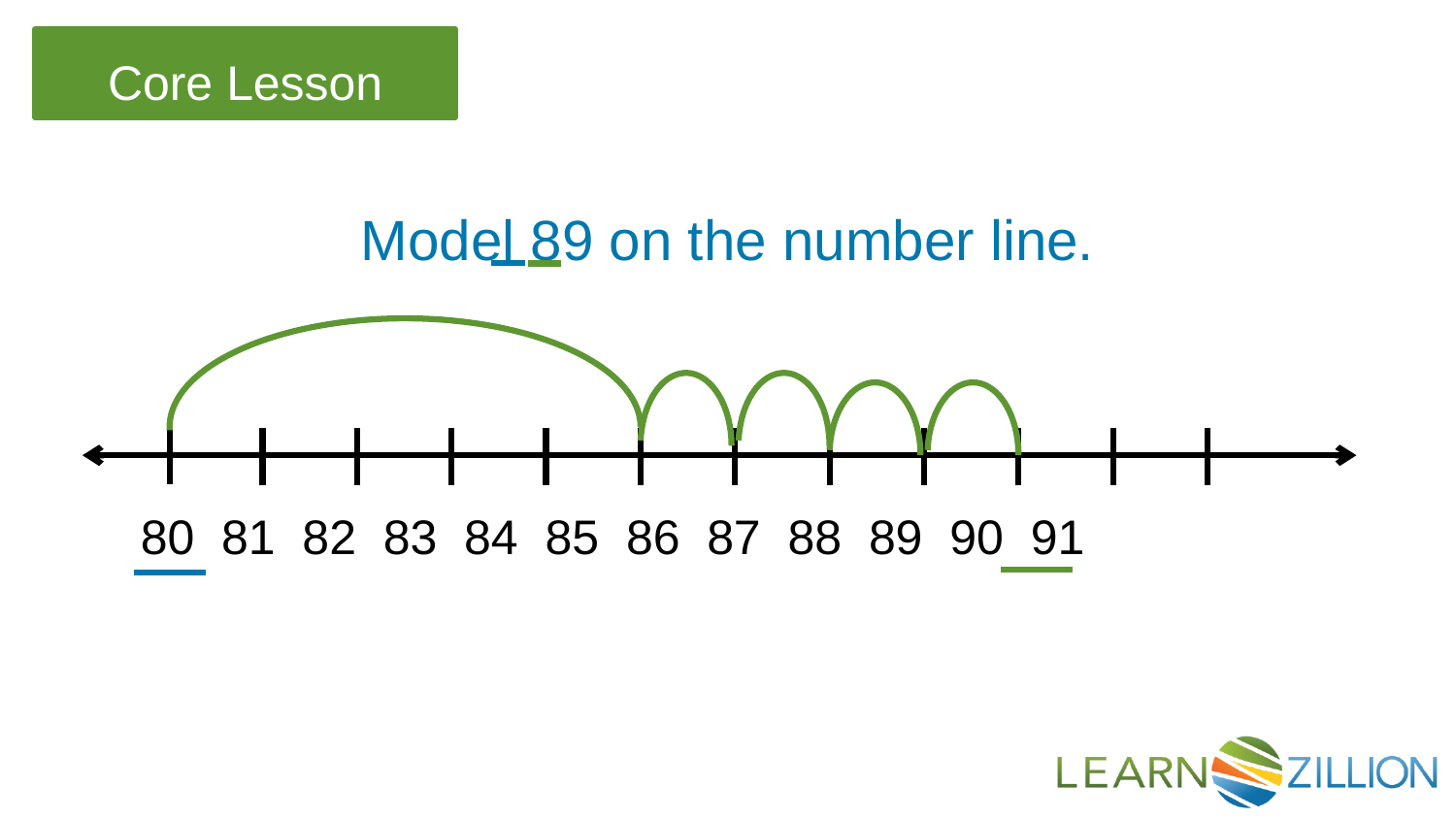

Model 89 on the number line.

80  81  82  83  84  85  86  87  88  89  90  91